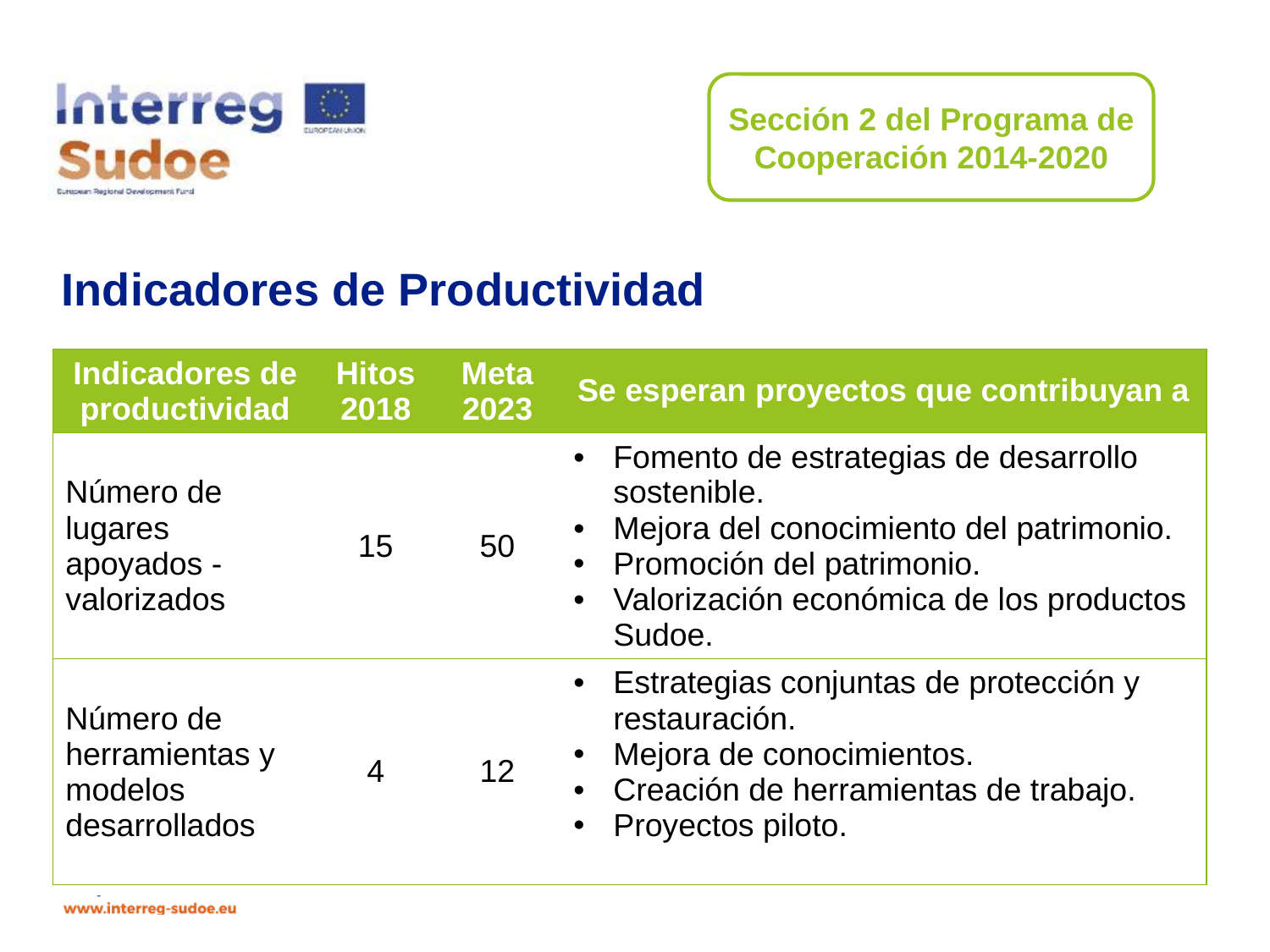

Sección 2 del Programa de Cooperación 2014-2020
# Indicadores de Productividad
| Indicadores de productividad | Hitos 2018 | Meta 2023 | Se esperan proyectos que contribuyan a |
| --- | --- | --- | --- |
| Número de lugares apoyados - valorizados | 15 | 50 | Fomento de estrategias de desarrollo sostenible. Mejora del conocimiento del patrimonio. Promoción del patrimonio. Valorización económica de los productos Sudoe. |
| Número de herramientas y modelos desarrollados | 4 | 12 | Estrategias conjuntas de protección y restauración. Mejora de conocimientos. Creación de herramientas de trabajo. Proyectos piloto. |